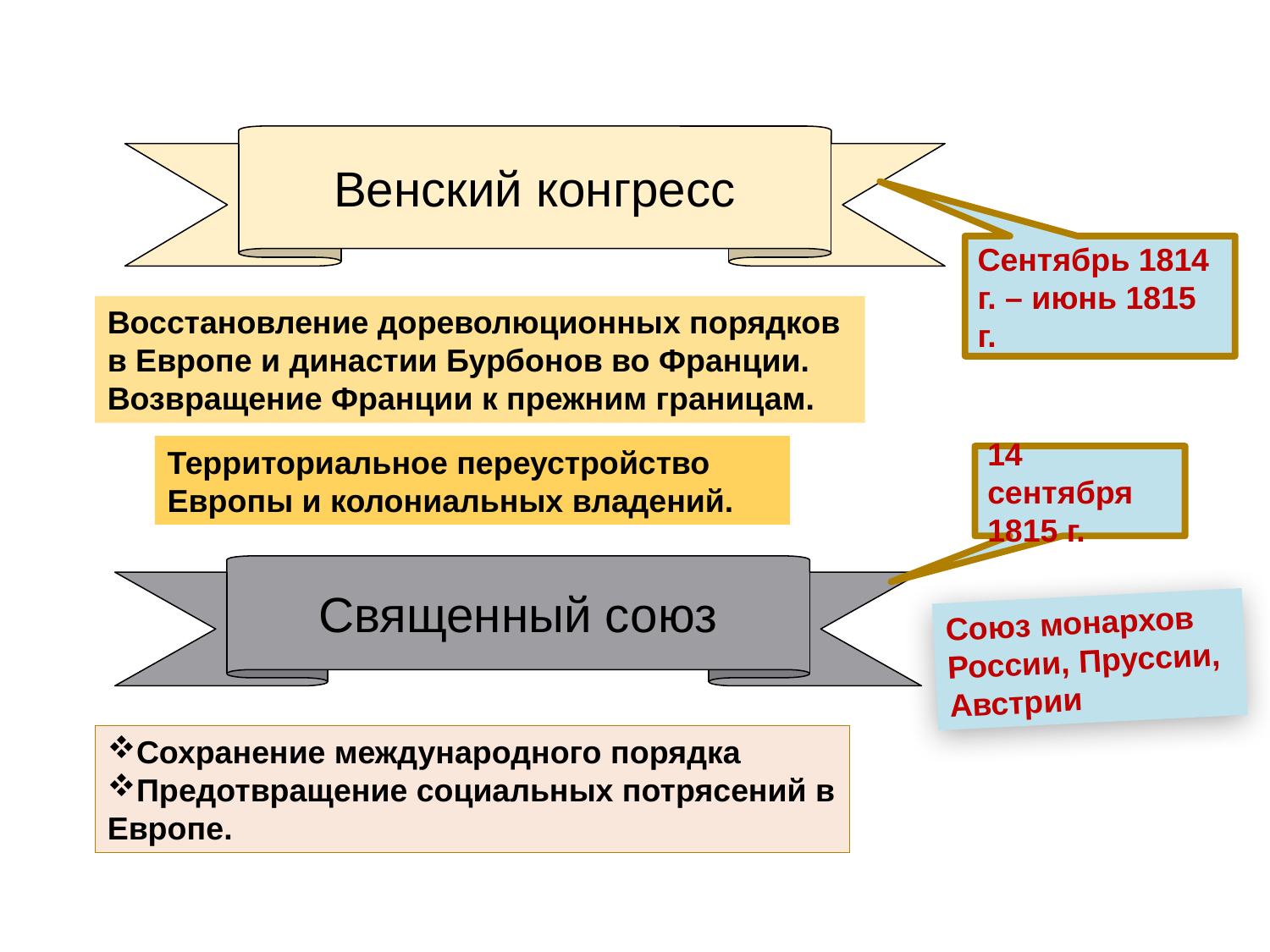

Венский конгресс
Сентябрь 1814 г. – июнь 1815 г.
Восстановление дореволюционных порядков в Европе и династии Бурбонов во Франции.
Возвращение Франции к прежним границам.
Территориальное переустройство Европы и колониальных владений.
14 сентября 1815 г.
Священный союз
Союз монархов России, Пруссии, Австрии
Сохранение международного порядка
Предотвращение социальных потрясений в Европе.